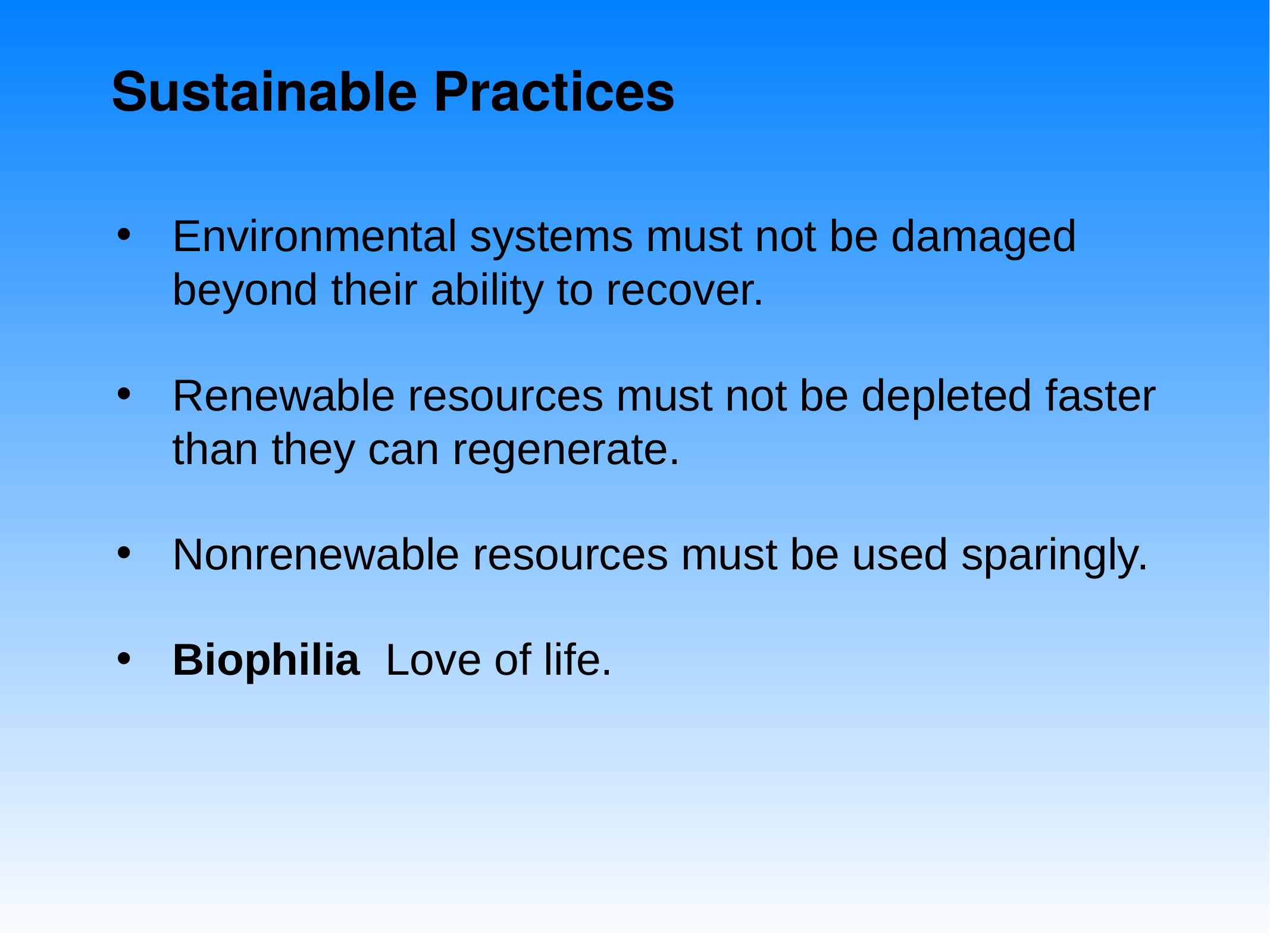

# Sustainable Practices
Environmental systems must not be damaged beyond their ability to recover.
Renewable resources must not be depleted faster than they can regenerate.
Nonrenewable resources must be used sparingly.
Biophilia  Love of life.